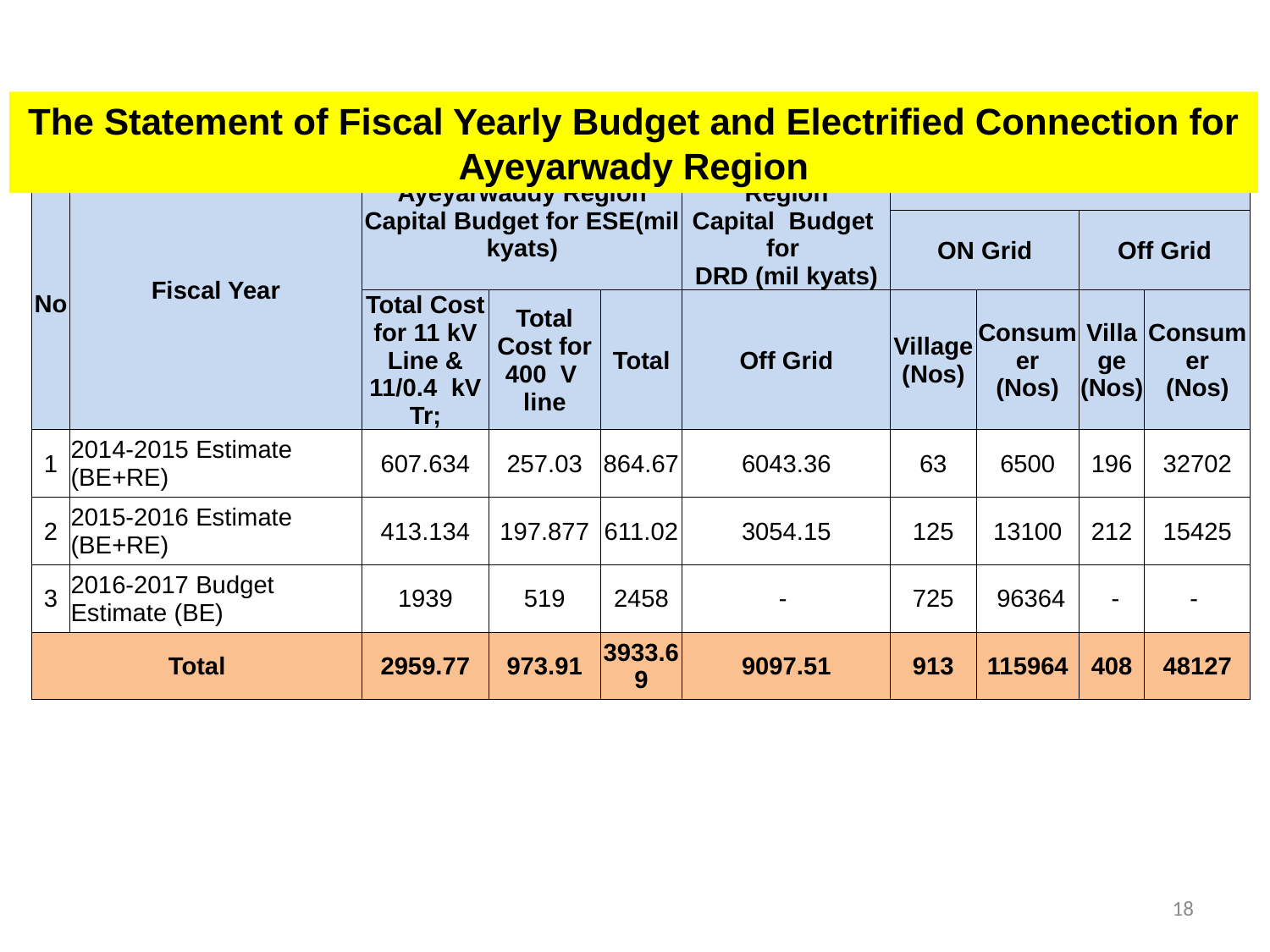

The Statement of Fiscal Yearly Budget and Electrified Connection for Ayeyarwady Region
|  |  |  |  |  |  |  |  |  |  |
| --- | --- | --- | --- | --- | --- | --- | --- | --- | --- |
| No | Fiscal Year | Ayeyarwaddy Region Capital Budget for ESE(mil kyats) |  |  | Ayeyarwaddy Region Capital Budget for DRD (mil kyats) | Electrified Connection |  |  |  |
|  |  |  |  |  |  | ON Grid |  | Off Grid |  |
|  |  | Total Cost for 11 kV Line & 11/0.4 kV Tr; | Total Cost for 400 V line | Total | Off Grid | Village (Nos) | Consumer (Nos) | Village (Nos) | Consumer (Nos) |
| 1 | 2014-2015 Estimate (BE+RE) | 607.634 | 257.03 | 864.67 | 6043.36 | 63 | 6500 | 196 | 32702 |
| 2 | 2015-2016 Estimate (BE+RE) | 413.134 | 197.877 | 611.02 | 3054.15 | 125 | 13100 | 212 | 15425 |
| 3 | 2016-2017 Budget Estimate (BE) | 1939 | 519 | 2458 | - | 725 | 96364 | - | - |
| Total |  | 2959.77 | 973.91 | 3933.69 | 9097.51 | 913 | 115964 | 408 | 48127 |
18